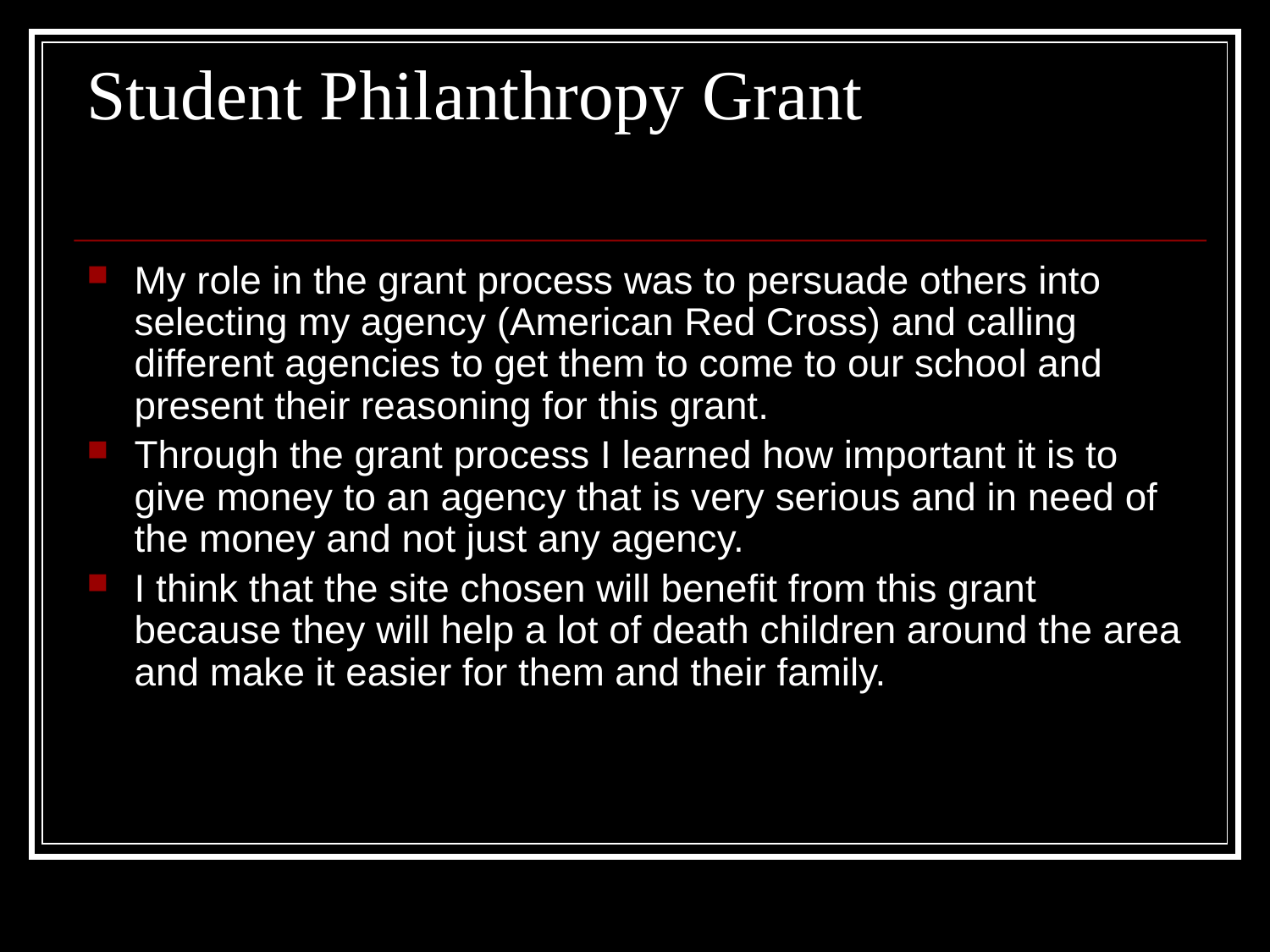

# Student Philanthropy Grant
My role in the grant process was to persuade others into selecting my agency (American Red Cross) and calling different agencies to get them to come to our school and present their reasoning for this grant.
Through the grant process I learned how important it is to give money to an agency that is very serious and in need of the money and not just any agency.
I think that the site chosen will benefit from this grant because they will help a lot of death children around the area and make it easier for them and their family.